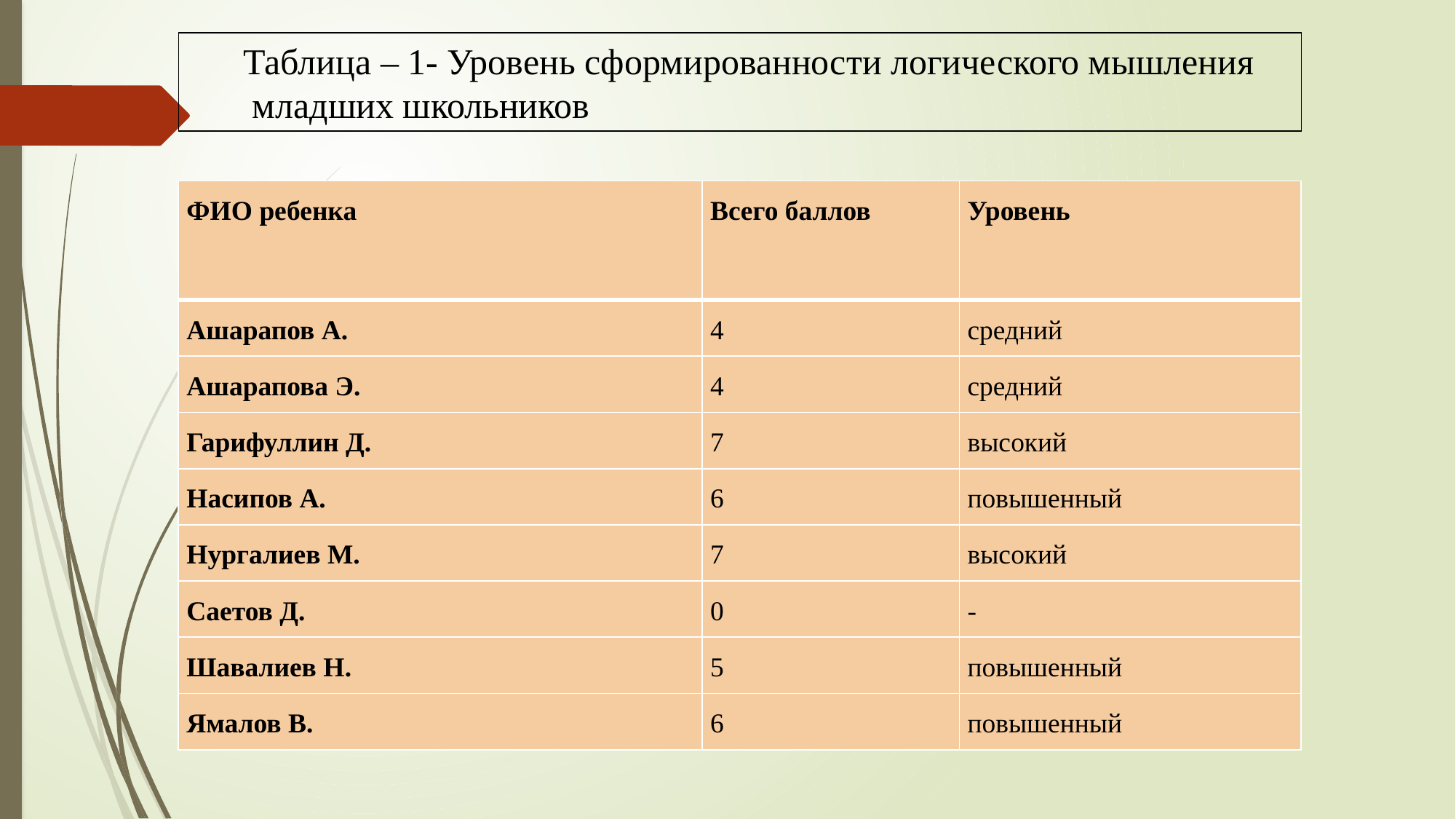

Таблица – 1- Уровень сформированности логического мышления
 младших школьников

| ФИО ребенка | Всего баллов | Уровень |
| --- | --- | --- |
| Ашарапов А. | 4 | средний |
| Ашарапова Э. | 4 | средний |
| Гарифуллин Д. | 7 | высокий |
| Насипов А. | 6 | повышенный |
| Нургалиев М. | 7 | высокий |
| Саетов Д. | 0 | - |
| Шавалиев Н. | 5 | повышенный |
| Ямалов В. | 6 | повышенный |